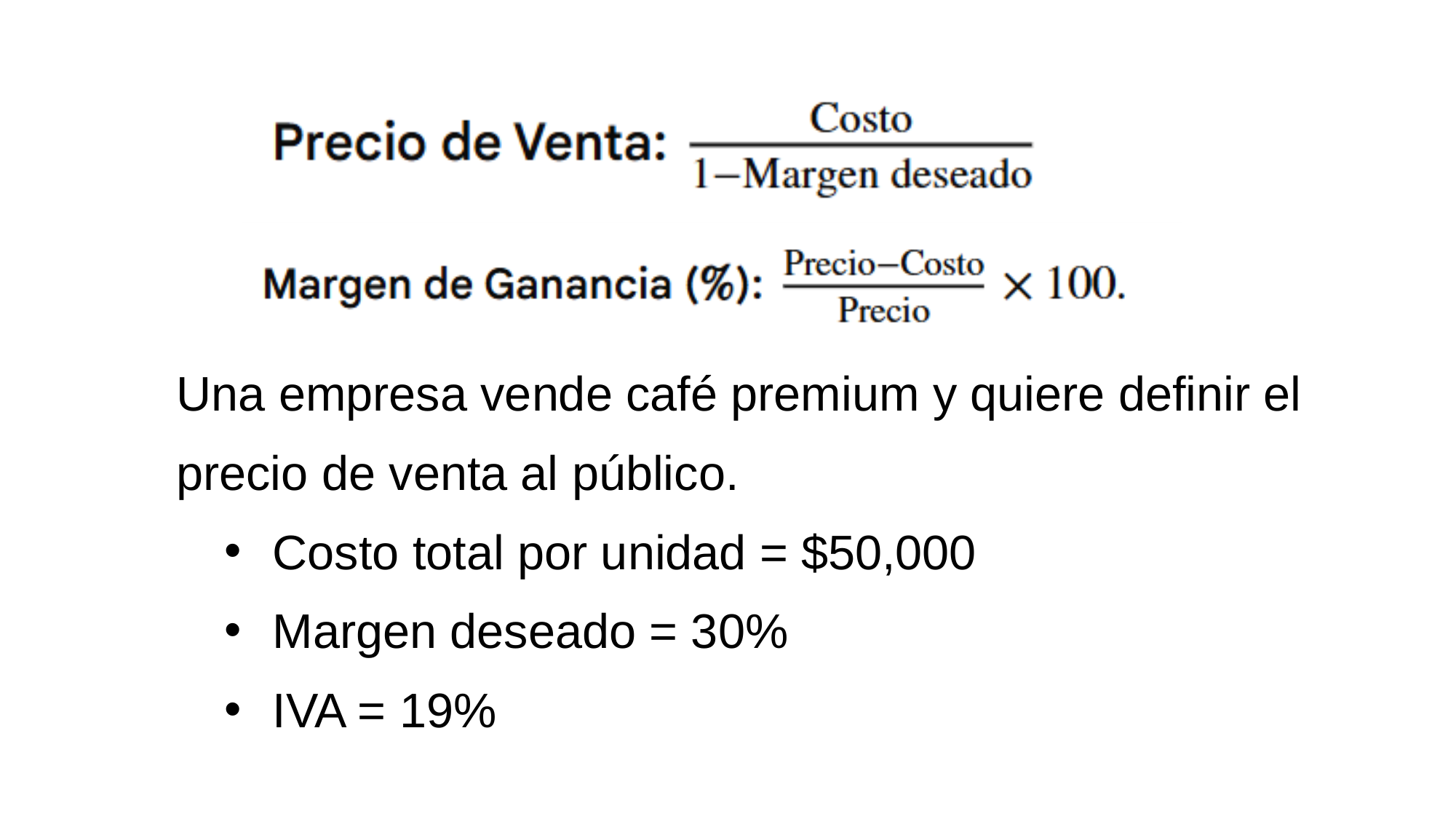

Una empresa vende café premium y quiere definir el precio de venta al público.
Costo total por unidad = $50,000
Margen deseado = 30%
IVA = 19%